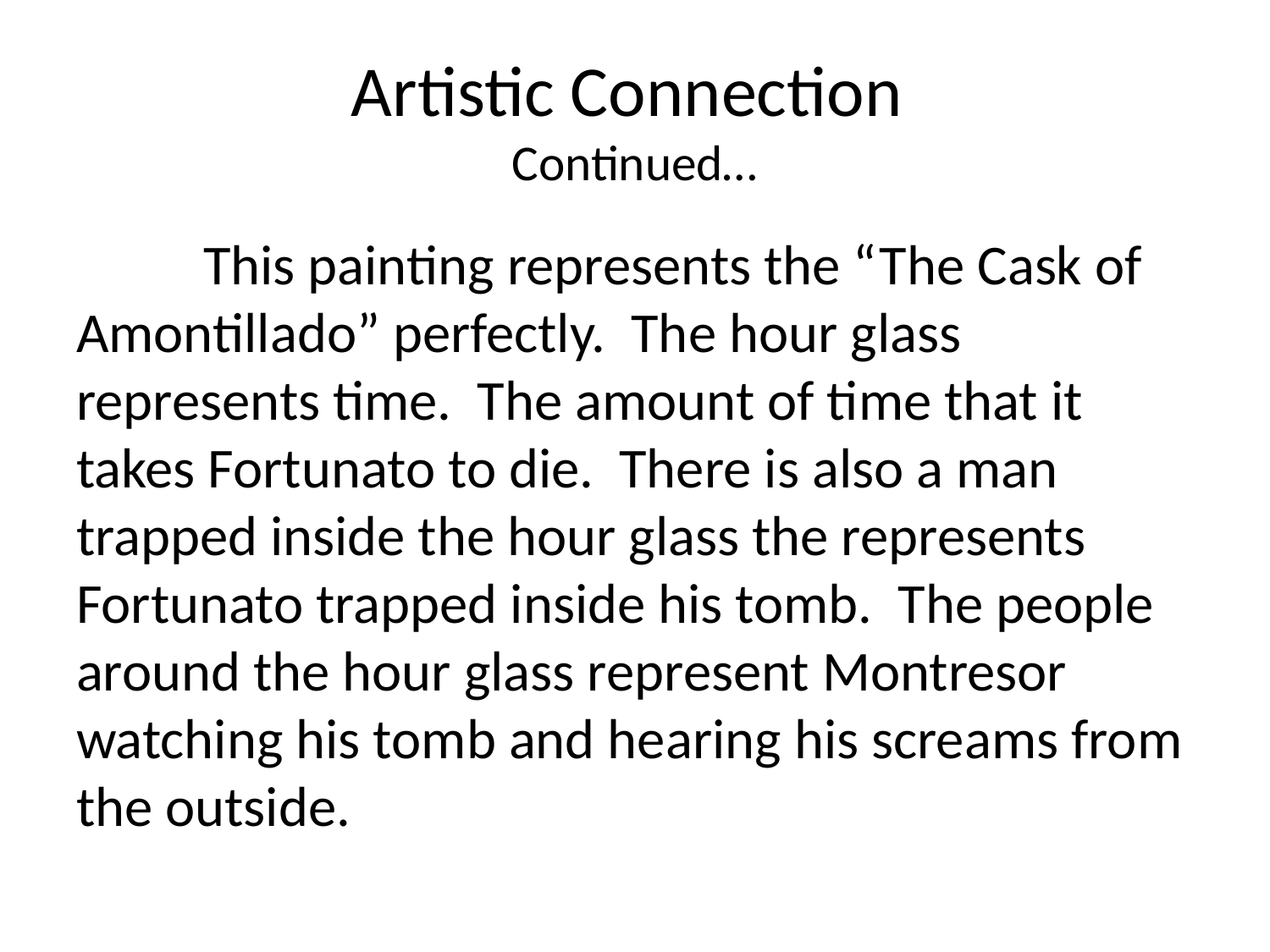

# Artistic Connection Continued…
	This painting represents the “The Cask of Amontillado” perfectly.  The hour glass represents time.  The amount of time that it takes Fortunato to die.  There is also a man trapped inside the hour glass the represents Fortunato trapped inside his tomb.  The people around the hour glass represent Montresor watching his tomb and hearing his screams from the outside.